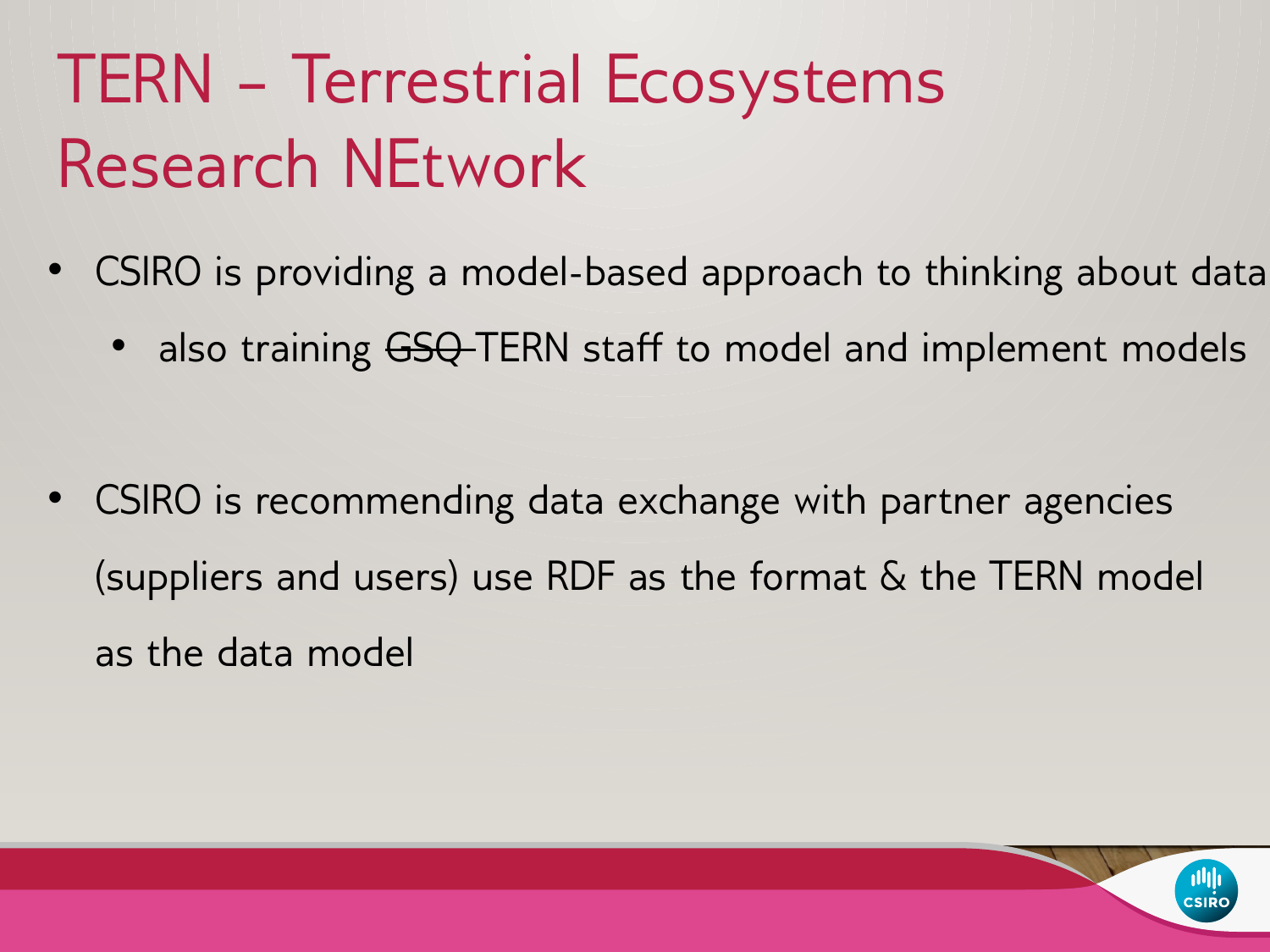

TERN – Terrestrial Ecosystems Research NEtwork
CSIRO is providing a model-based approach to thinking about data
also training GSQ TERN staff to model and implement models

CSIRO is recommending data exchange with partner agencies
(suppliers and users) use RDF as the format & the TERN model
as the data model